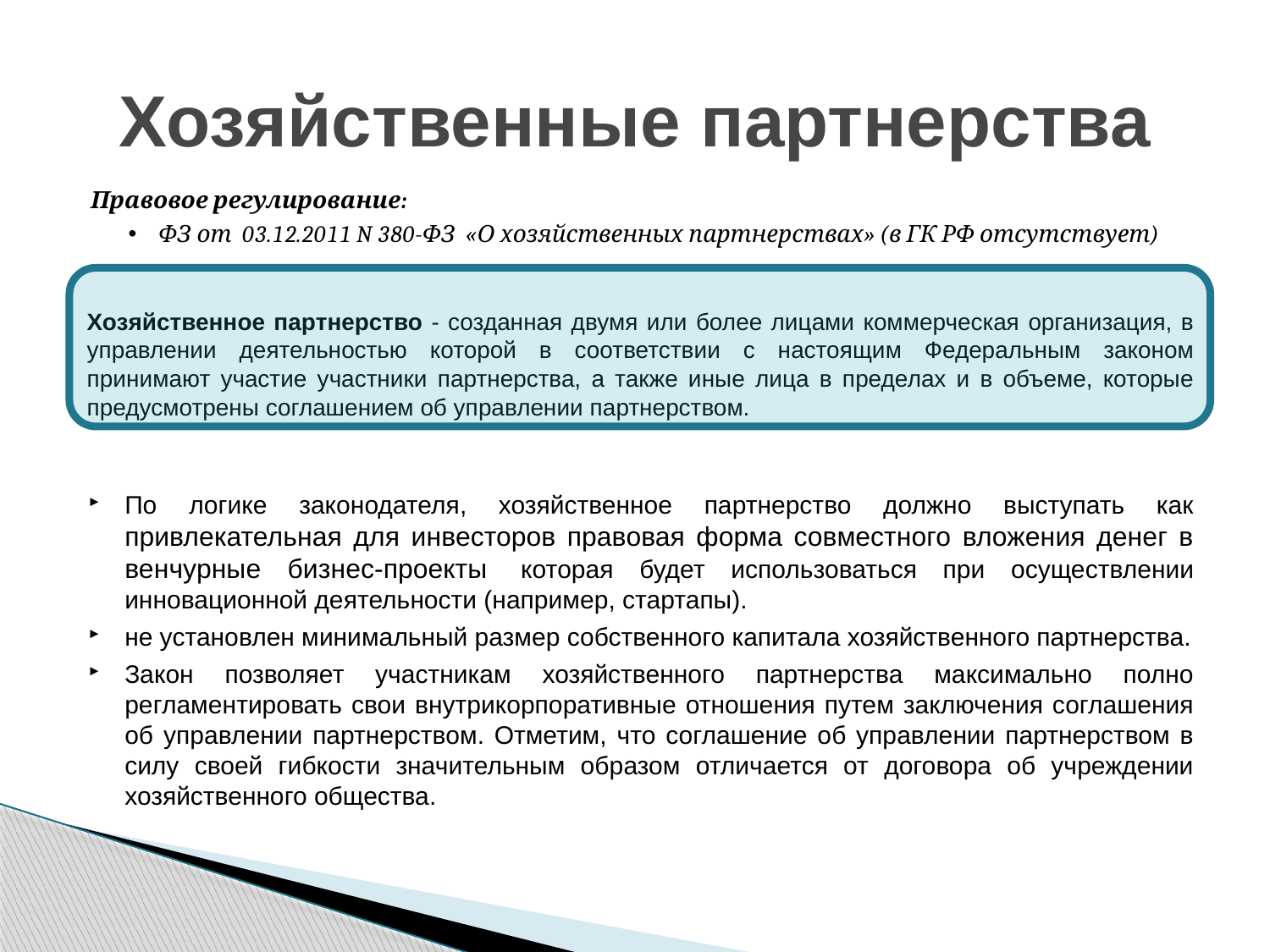

# Хозяйственные партнерства
Правовое регулирование:
ФЗ от  03.12.2011 N 380-ФЗ  «О хозяйственных партнерствах» (в ГК РФ отсутствует)

Хозяйственное партнерство - созданная двумя или более лицами коммерческая организация, в управлении деятельностью которой в соответствии с настоящим Федеральным законом принимают участие участники партнерства, а также иные лица в пределах и в объеме, которые предусмотрены соглашением об управлении партнерством.

По логике законодателя, хозяйственное партнерство должно выступать как привлекательная для инвесторов правовая форма совместного вложения денег в венчурные бизнес-проекты  которая будет использоваться при осуществлении инновационной деятельности (например, стартапы).
не установлен минимальный размер собственного капитала хозяйственного партнерства.
Закон позволяет участникам хозяйственного партнерства максимально полно регламентировать свои внутрикорпоративные отношения путем заключения соглашения об управлении партнерством. Отметим, что соглашение об управлении партнерством в силу своей гибкости значительным образом отличается от договора об учреждении хозяйственного общества.